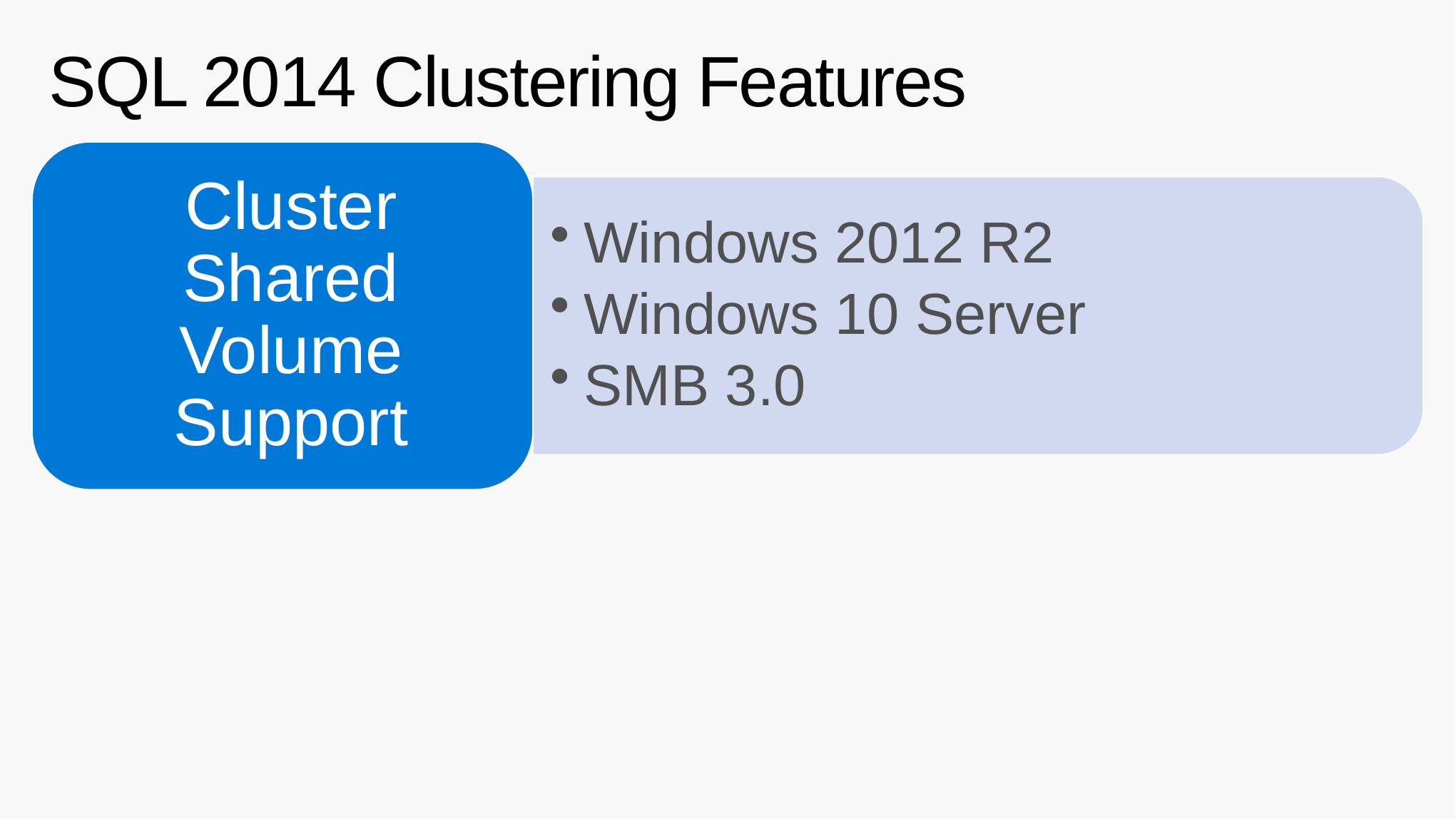

# SQL 2014 Clustering Features

Windows 2012 R2
Windows 10 Server
SMB 3.0
Cluster Shared Volume Support